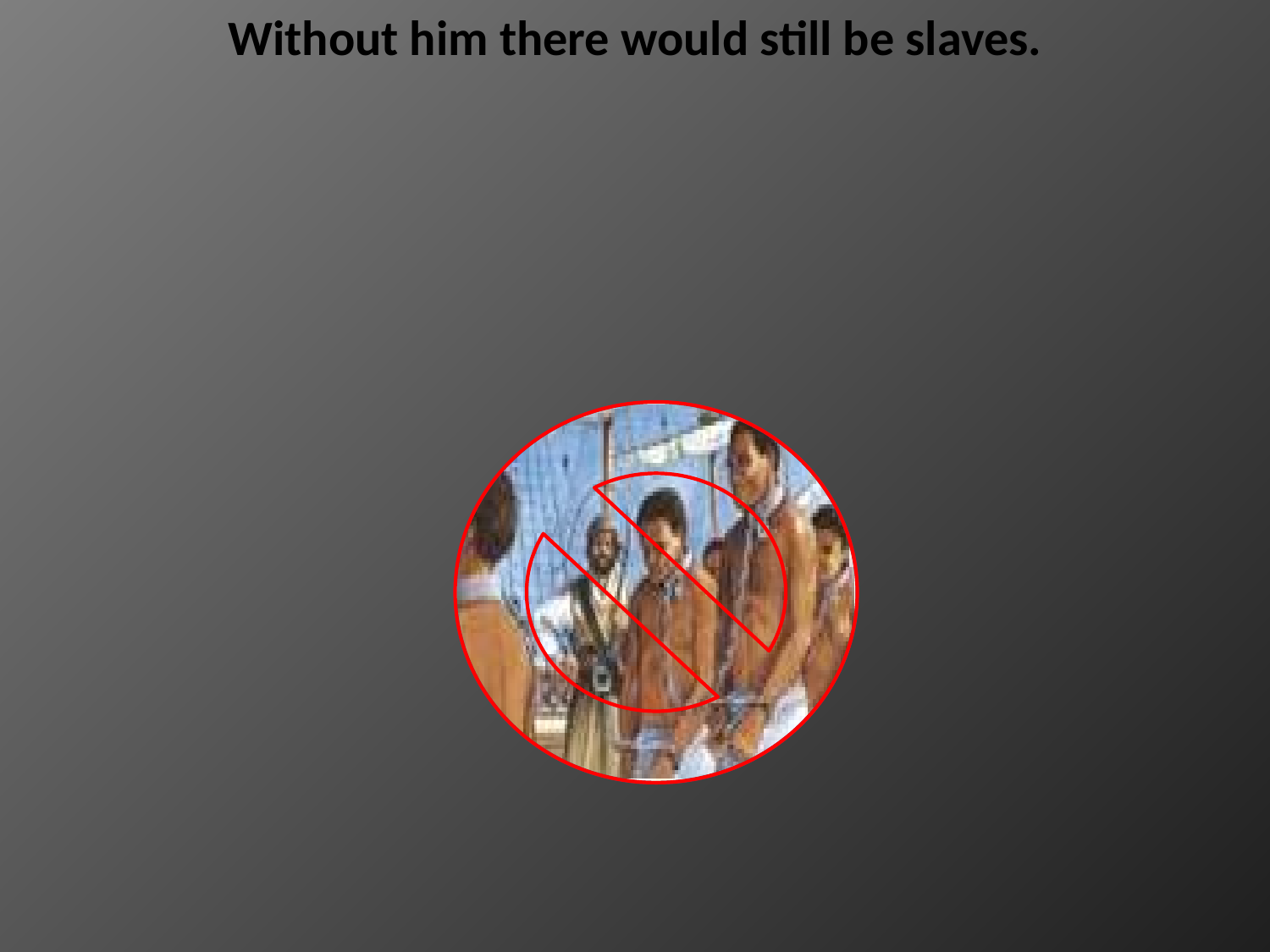

Without him there would still be slaves.